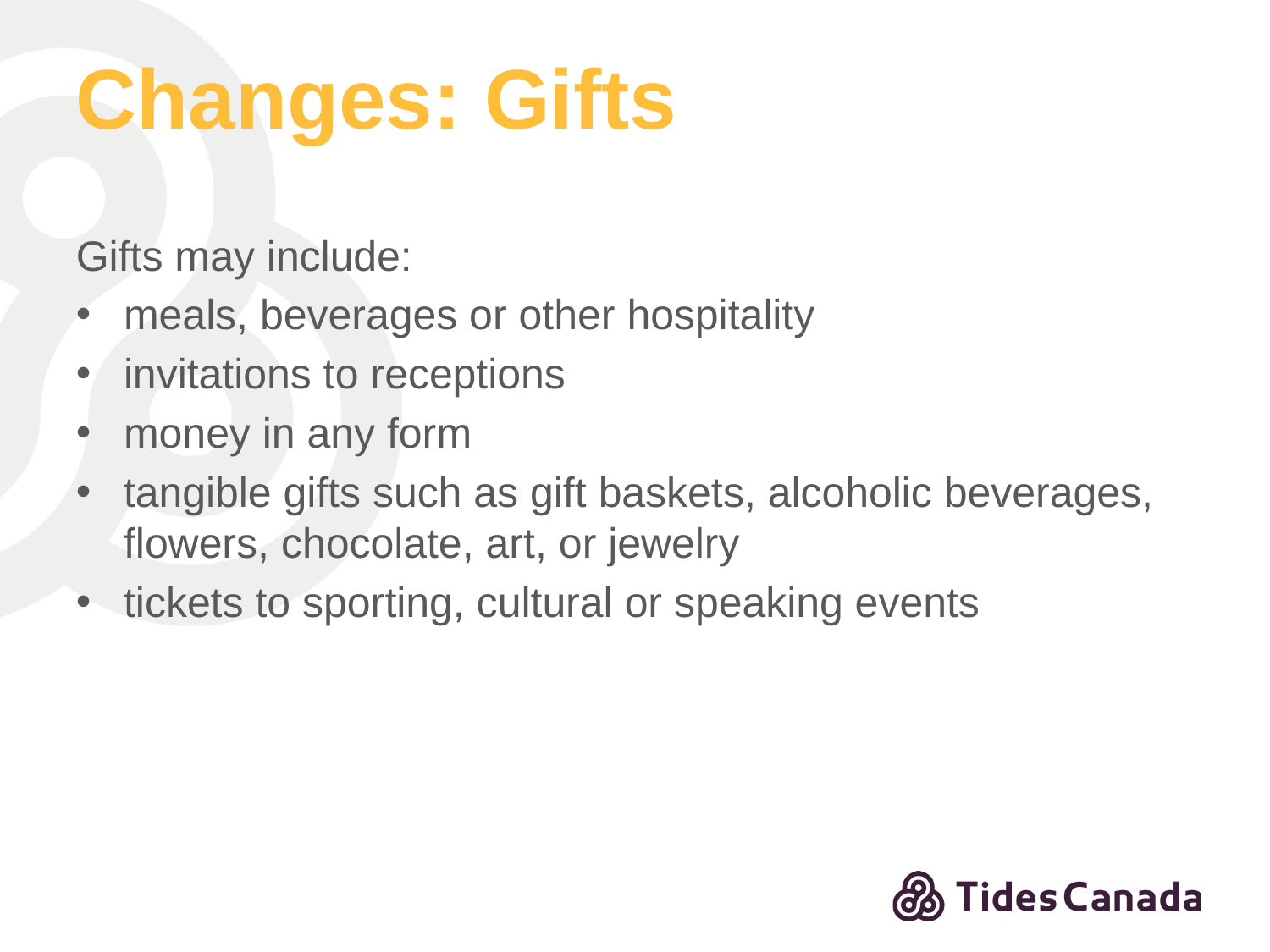

# Changes: Gifts
Gifts may include:
meals, beverages or other hospitality
invitations to receptions
money in any form
tangible gifts such as gift baskets, alcoholic beverages, flowers, chocolate, art, or jewelry
tickets to sporting, cultural or speaking events